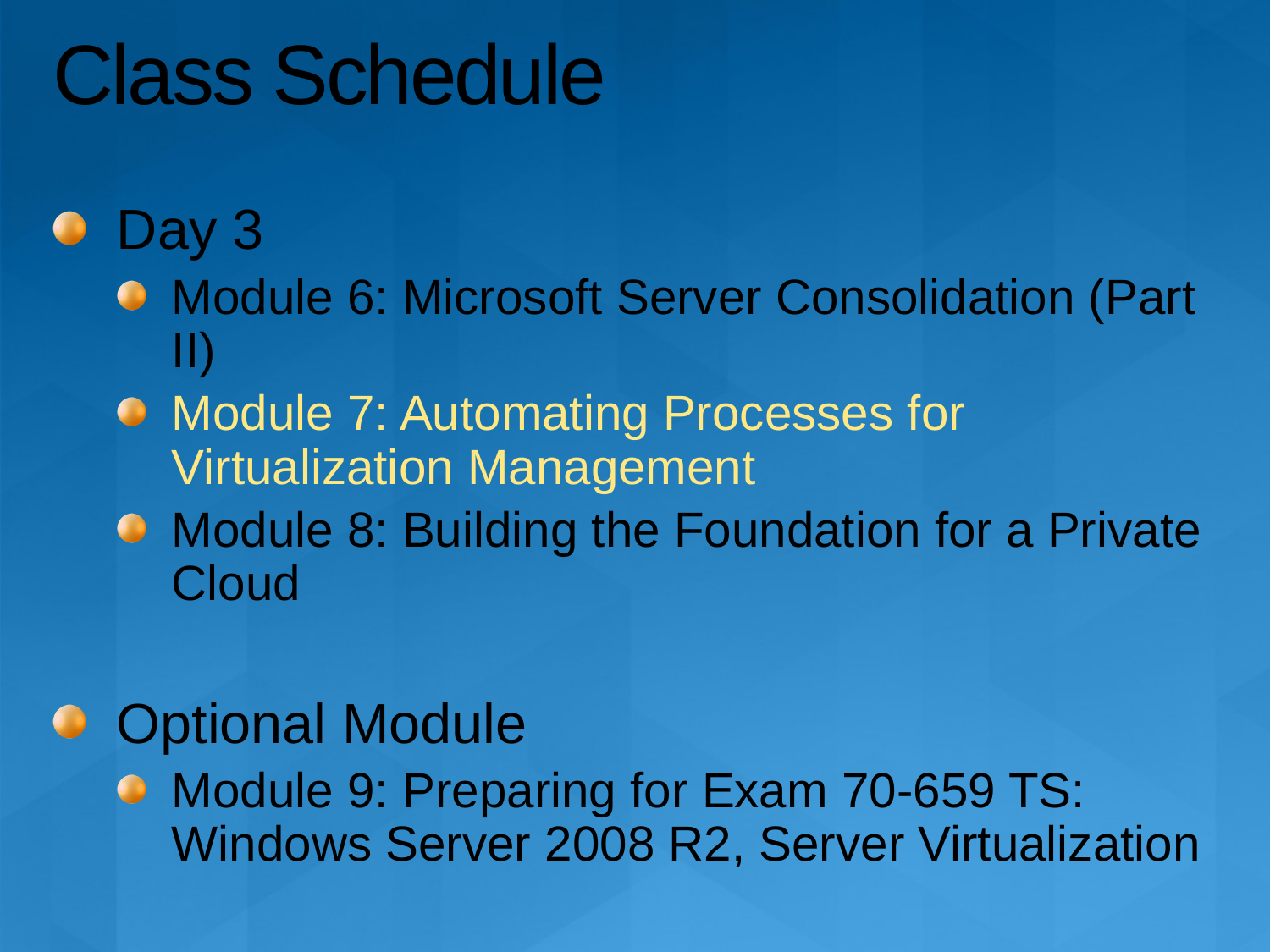

# Class Schedule
Day 3
Module 6: Microsoft Server Consolidation (Part II)
Module 7: Automating Processes for Virtualization Management
Module 8: Building the Foundation for a Private Cloud

Optional Module
Module 9: Preparing for Exam 70-659 TS: Windows Server 2008 R2, Server Virtualization